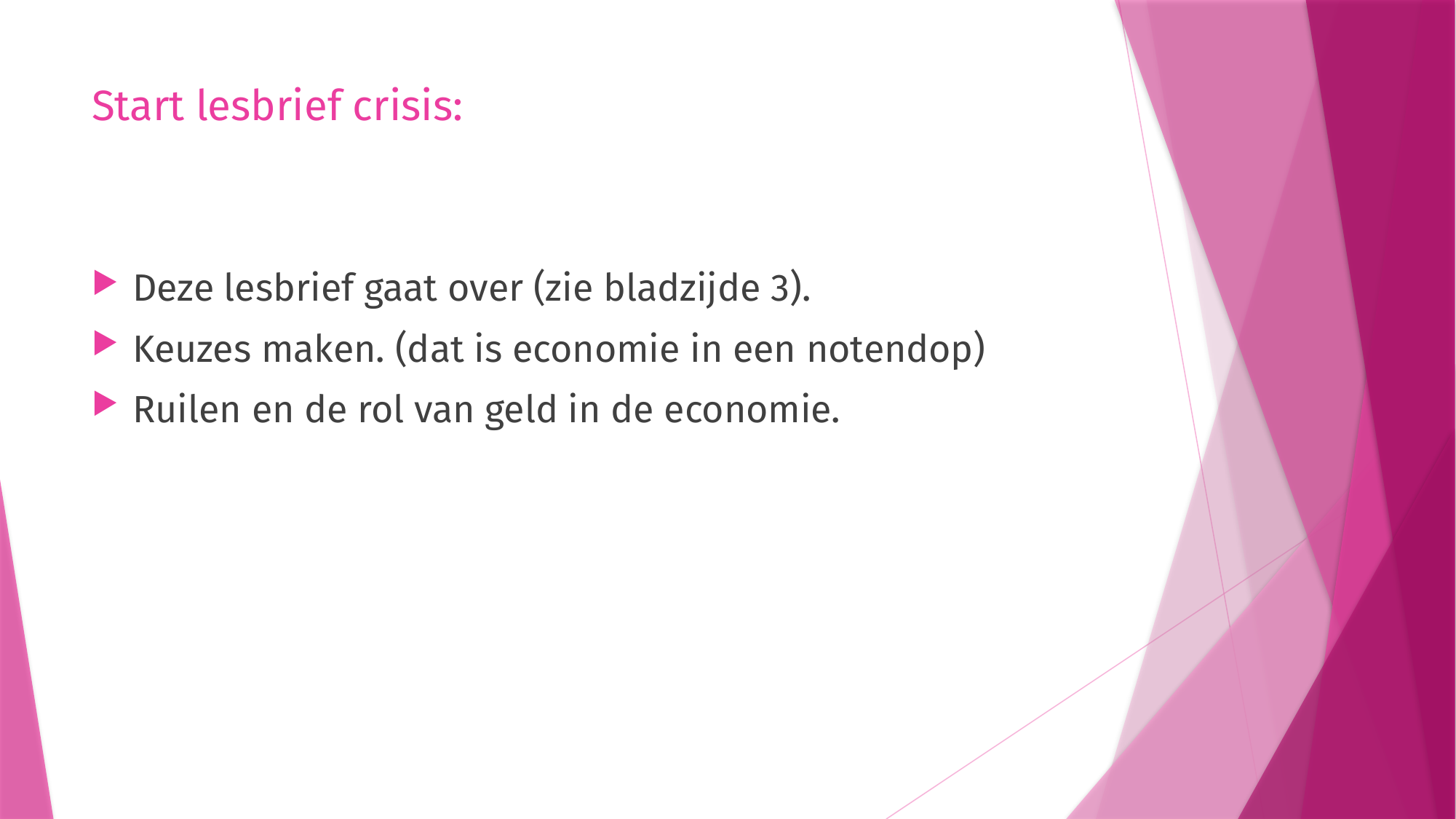

# Start lesbrief crisis:
Deze lesbrief gaat over (zie bladzijde 3).
Keuzes maken. (dat is economie in een notendop)
Ruilen en de rol van geld in de economie.